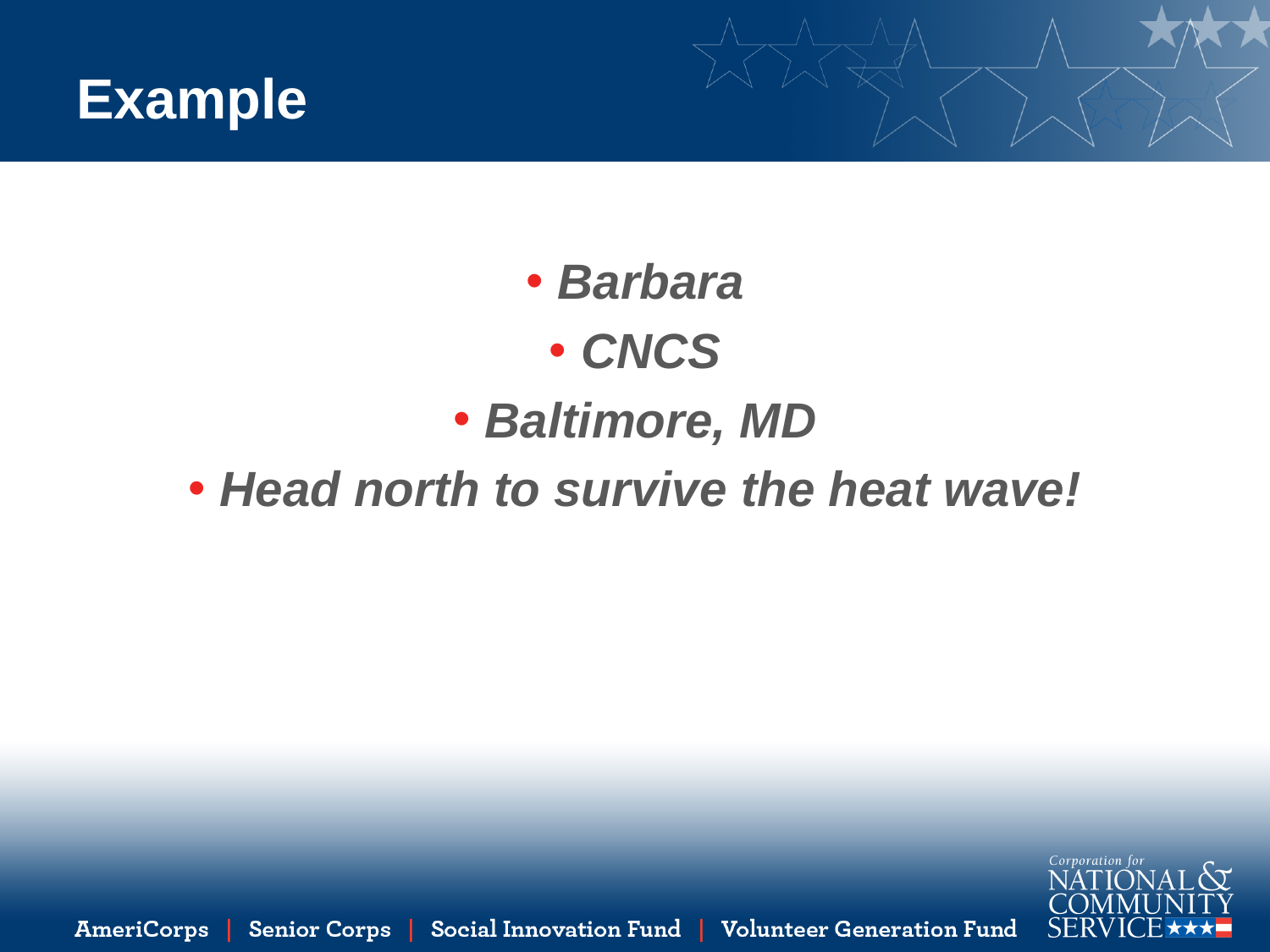

# Example

Barbara
CNCS
Baltimore, MD
Head north to survive the heat wave!